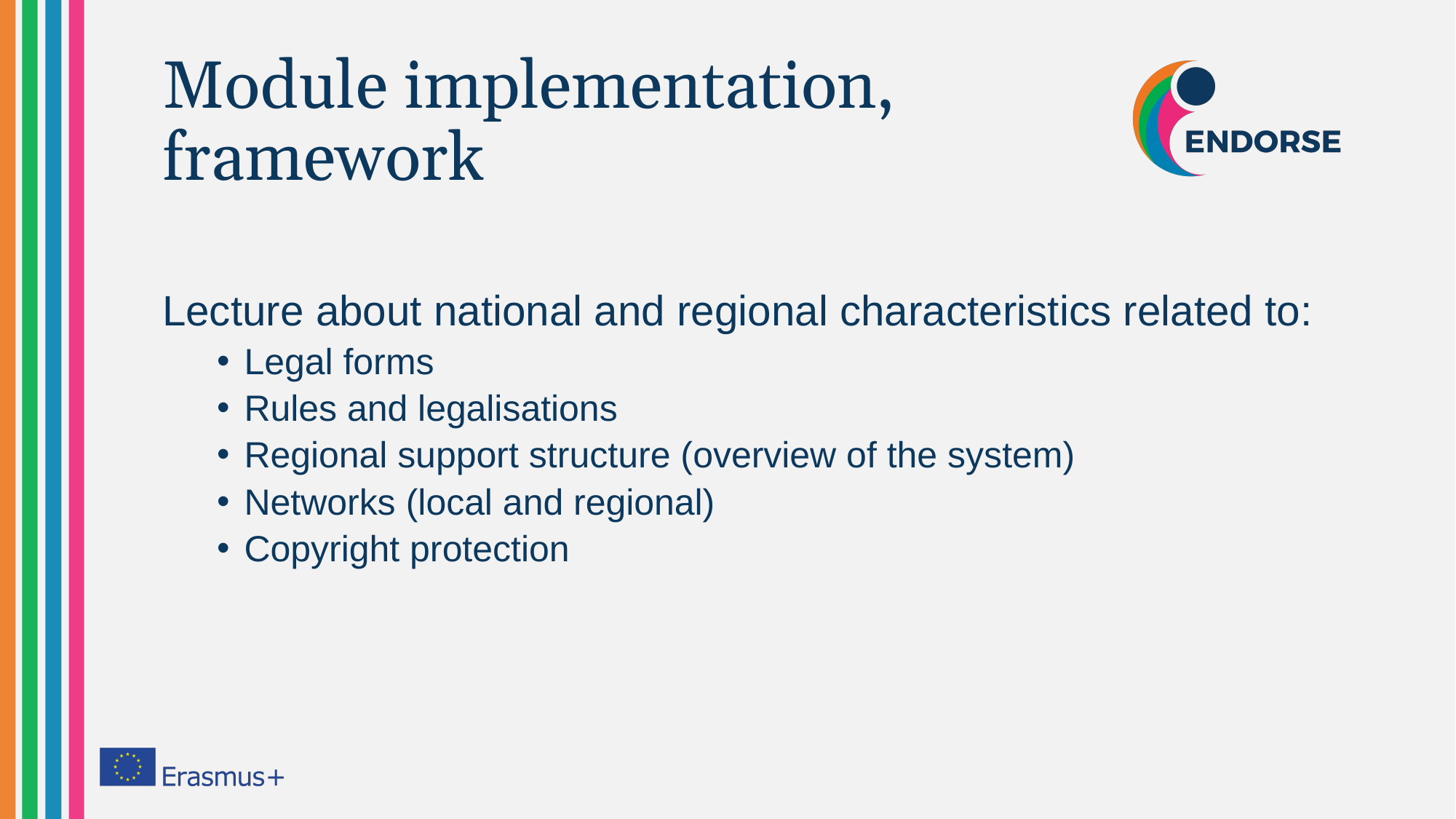

# Module implementation, framework

Lecture about national and regional characteristics related to:
Legal forms
Rules and legalisations
Regional support structure (overview of the system)
Networks (local and regional)
Copyright protection